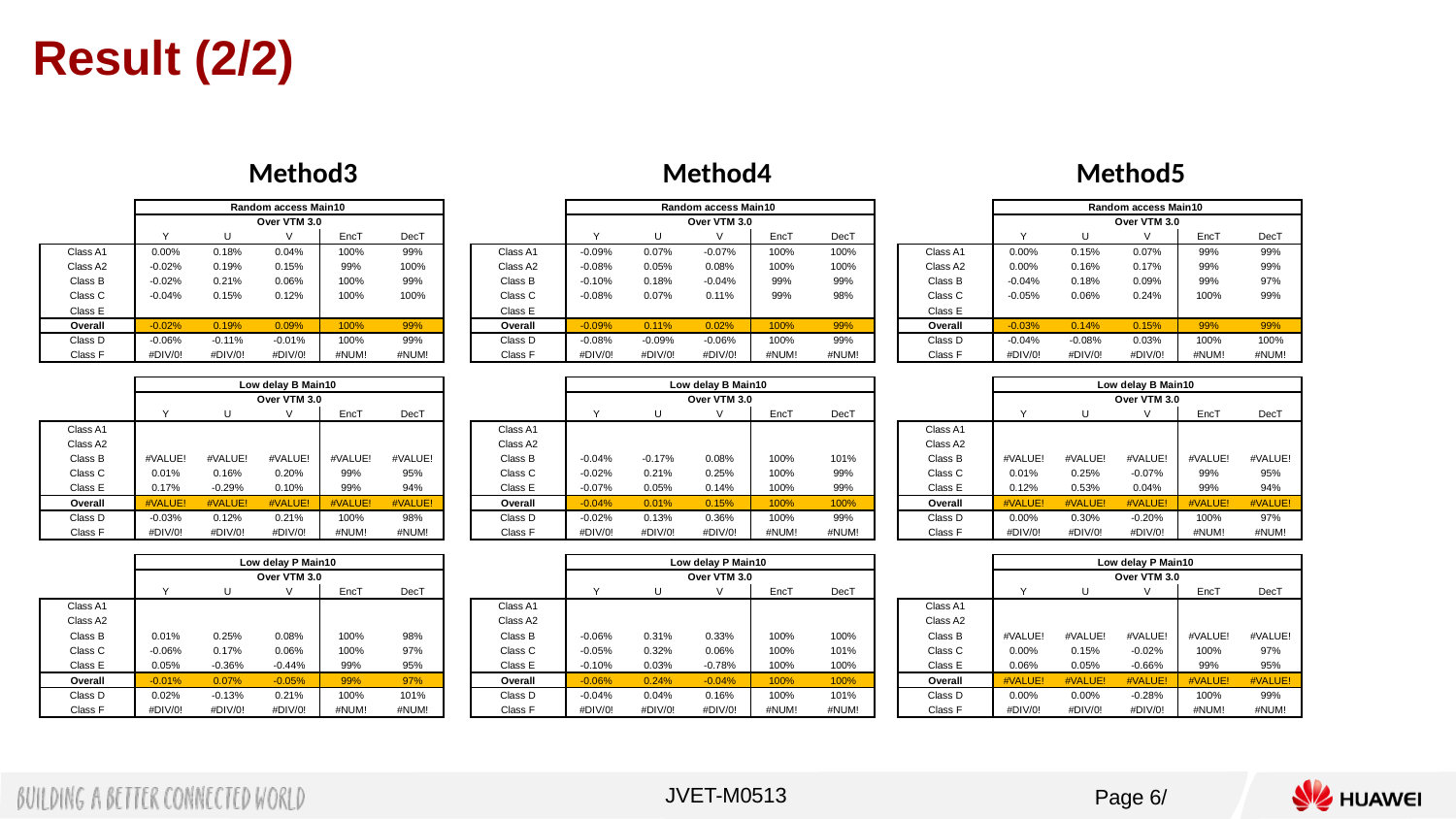

# Result (2/2)
Method5
Method3
Method4
|  | Random access Main10 |  |  |  |  |
| --- | --- | --- | --- | --- | --- |
|  | Over VTM 3.0 |  |  |  |  |
|  | Y | U | V | EncT | DecT |
| Class A1 | 0.00% | 0.18% | 0.04% | 100% | 99% |
| Class A2 | -0.02% | 0.19% | 0.15% | 99% | 100% |
| Class B | -0.02% | 0.21% | 0.06% | 100% | 99% |
| Class C | -0.04% | 0.15% | 0.12% | 100% | 100% |
| Class E |  |  |  |  |  |
| Overall | -0.02% | 0.19% | 0.09% | 100% | 99% |
| Class D | -0.06% | -0.11% | -0.01% | 100% | 99% |
| Class F | #DIV/0! | #DIV/0! | #DIV/0! | #NUM! | #NUM! |
|  |  |  |  |  |  |
|  | Low delay B Main10 |  |  |  |  |
|  | Over VTM 3.0 |  |  |  |  |
|  | Y | U | V | EncT | DecT |
| Class A1 |  |  |  |  |  |
| Class A2 |  |  |  |  |  |
| Class B | #VALUE! | #VALUE! | #VALUE! | #VALUE! | #VALUE! |
| Class C | 0.01% | 0.16% | 0.20% | 99% | 95% |
| Class E | 0.17% | -0.29% | 0.10% | 99% | 94% |
| Overall | #VALUE! | #VALUE! | #VALUE! | #VALUE! | #VALUE! |
| Class D | -0.03% | 0.12% | 0.21% | 100% | 98% |
| Class F | #DIV/0! | #DIV/0! | #DIV/0! | #NUM! | #NUM! |
|  |  |  |  |  |  |
|  | Low delay P Main10 |  |  |  |  |
|  | Over VTM 3.0 |  |  |  |  |
|  | Y | U | V | EncT | DecT |
| Class A1 |  |  |  |  |  |
| Class A2 |  |  |  |  |  |
| Class B | 0.01% | 0.25% | 0.08% | 100% | 98% |
| Class C | -0.06% | 0.17% | 0.06% | 100% | 97% |
| Class E | 0.05% | -0.36% | -0.44% | 99% | 95% |
| Overall | -0.01% | 0.07% | -0.05% | 99% | 97% |
| Class D | 0.02% | -0.13% | 0.21% | 100% | 101% |
| Class F | #DIV/0! | #DIV/0! | #DIV/0! | #NUM! | #NUM! |
|  | Random access Main10 |  |  |  |  |
| --- | --- | --- | --- | --- | --- |
|  | Over VTM 3.0 |  |  |  |  |
|  | Y | U | V | EncT | DecT |
| Class A1 | -0.09% | 0.07% | -0.07% | 100% | 100% |
| Class A2 | -0.08% | 0.05% | 0.08% | 100% | 100% |
| Class B | -0.10% | 0.18% | -0.04% | 99% | 99% |
| Class C | -0.08% | 0.07% | 0.11% | 99% | 98% |
| Class E |  |  |  |  |  |
| Overall | -0.09% | 0.11% | 0.02% | 100% | 99% |
| Class D | -0.08% | -0.09% | -0.06% | 100% | 99% |
| Class F | #DIV/0! | #DIV/0! | #DIV/0! | #NUM! | #NUM! |
|  |  |  |  |  |  |
|  | Low delay B Main10 |  |  |  |  |
|  | Over VTM 3.0 |  |  |  |  |
|  | Y | U | V | EncT | DecT |
| Class A1 |  |  |  |  |  |
| Class A2 |  |  |  |  |  |
| Class B | -0.04% | -0.17% | 0.08% | 100% | 101% |
| Class C | -0.02% | 0.21% | 0.25% | 100% | 99% |
| Class E | -0.07% | 0.05% | 0.14% | 100% | 99% |
| Overall | -0.04% | 0.01% | 0.15% | 100% | 100% |
| Class D | -0.02% | 0.13% | 0.36% | 100% | 99% |
| Class F | #DIV/0! | #DIV/0! | #DIV/0! | #NUM! | #NUM! |
|  |  |  |  |  |  |
|  | Low delay P Main10 |  |  |  |  |
|  | Over VTM 3.0 |  |  |  |  |
|  | Y | U | V | EncT | DecT |
| Class A1 |  |  |  |  |  |
| Class A2 |  |  |  |  |  |
| Class B | -0.06% | 0.31% | 0.33% | 100% | 100% |
| Class C | -0.05% | 0.32% | 0.06% | 100% | 101% |
| Class E | -0.10% | 0.03% | -0.78% | 100% | 100% |
| Overall | -0.06% | 0.24% | -0.04% | 100% | 100% |
| Class D | -0.04% | 0.04% | 0.16% | 100% | 101% |
| Class F | #DIV/0! | #DIV/0! | #DIV/0! | #NUM! | #NUM! |
|  | Random access Main10 |  |  |  |  |
| --- | --- | --- | --- | --- | --- |
|  | Over VTM 3.0 |  |  |  |  |
|  | Y | U | V | EncT | DecT |
| Class A1 | 0.00% | 0.15% | 0.07% | 99% | 99% |
| Class A2 | 0.00% | 0.16% | 0.17% | 99% | 99% |
| Class B | -0.04% | 0.18% | 0.09% | 99% | 97% |
| Class C | -0.05% | 0.06% | 0.24% | 100% | 99% |
| Class E |  |  |  |  |  |
| Overall | -0.03% | 0.14% | 0.15% | 99% | 99% |
| Class D | -0.04% | -0.08% | 0.03% | 100% | 100% |
| Class F | #DIV/0! | #DIV/0! | #DIV/0! | #NUM! | #NUM! |
|  |  |  |  |  |  |
|  | Low delay B Main10 |  |  |  |  |
|  | Over VTM 3.0 |  |  |  |  |
|  | Y | U | V | EncT | DecT |
| Class A1 |  |  |  |  |  |
| Class A2 |  |  |  |  |  |
| Class B | #VALUE! | #VALUE! | #VALUE! | #VALUE! | #VALUE! |
| Class C | 0.01% | 0.25% | -0.07% | 99% | 95% |
| Class E | 0.12% | 0.53% | 0.04% | 99% | 94% |
| Overall | #VALUE! | #VALUE! | #VALUE! | #VALUE! | #VALUE! |
| Class D | 0.00% | 0.30% | -0.20% | 100% | 97% |
| Class F | #DIV/0! | #DIV/0! | #DIV/0! | #NUM! | #NUM! |
|  |  |  |  |  |  |
|  | Low delay P Main10 |  |  |  |  |
|  | Over VTM 3.0 |  |  |  |  |
|  | Y | U | V | EncT | DecT |
| Class A1 |  |  |  |  |  |
| Class A2 |  |  |  |  |  |
| Class B | #VALUE! | #VALUE! | #VALUE! | #VALUE! | #VALUE! |
| Class C | 0.00% | 0.15% | -0.02% | 100% | 97% |
| Class E | 0.06% | 0.05% | -0.66% | 99% | 95% |
| Overall | #VALUE! | #VALUE! | #VALUE! | #VALUE! | #VALUE! |
| Class D | 0.00% | 0.00% | -0.28% | 100% | 99% |
| Class F | #DIV/0! | #DIV/0! | #DIV/0! | #NUM! | #NUM! |